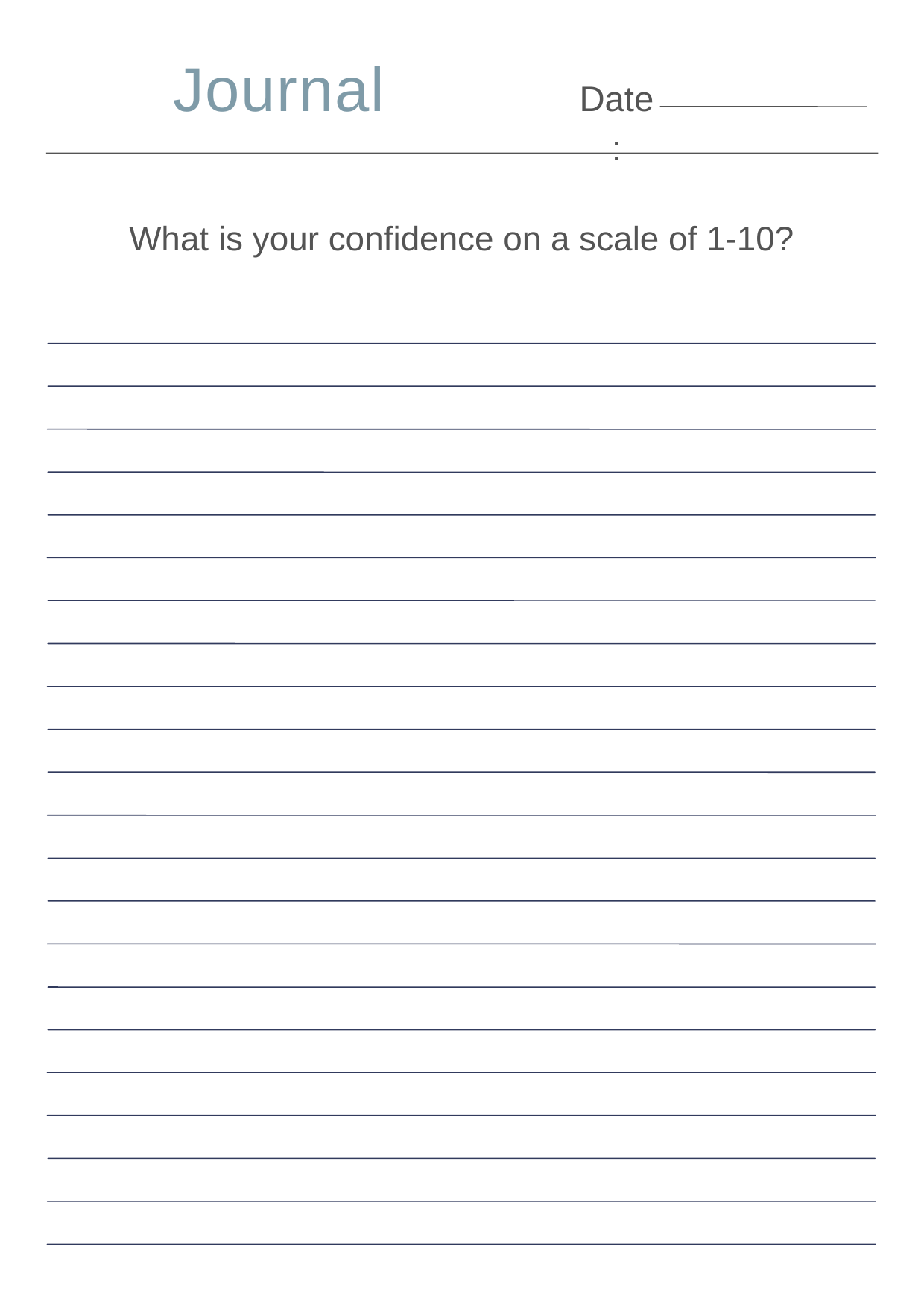

Journal
Date:

What is your confidence on a scale of 1-10?